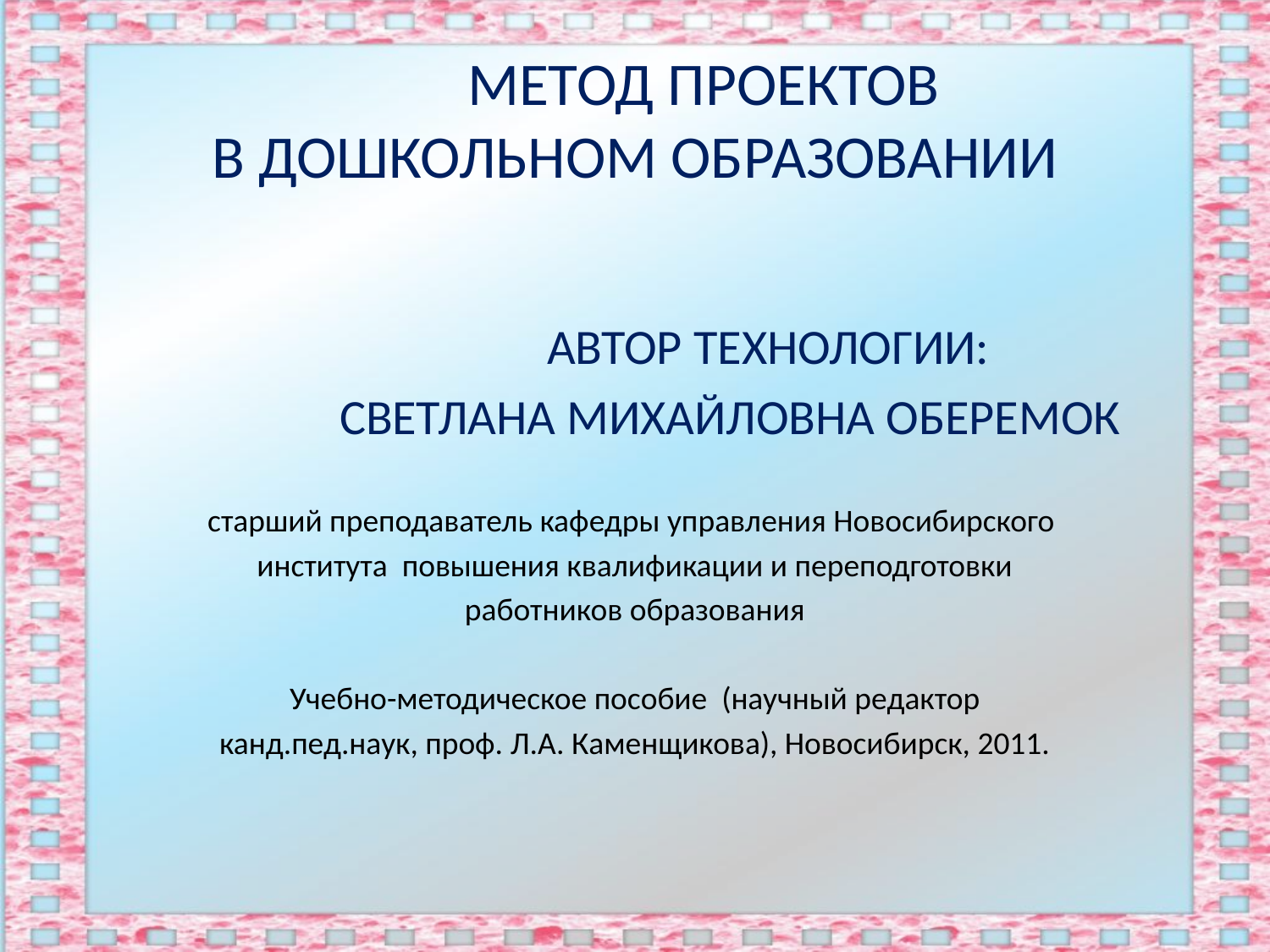

# МЕТОД ПРОЕКТОВ В ДОШКОЛЬНОМ ОБРАЗОВАНИИ

                     АВТОР ТЕХНОЛОГИИ:
                 СВЕТЛАНА МИХАЙЛОВНА ОБЕРЕМОК

старший преподаватель кафедры управления Новосибирского
института  повышения квалификации и переподготовки
работников образования

Учебно-методическое пособие  (научный редактор
канд.пед.наук, проф. Л.А. Каменщикова), Новосибирск, 2011.